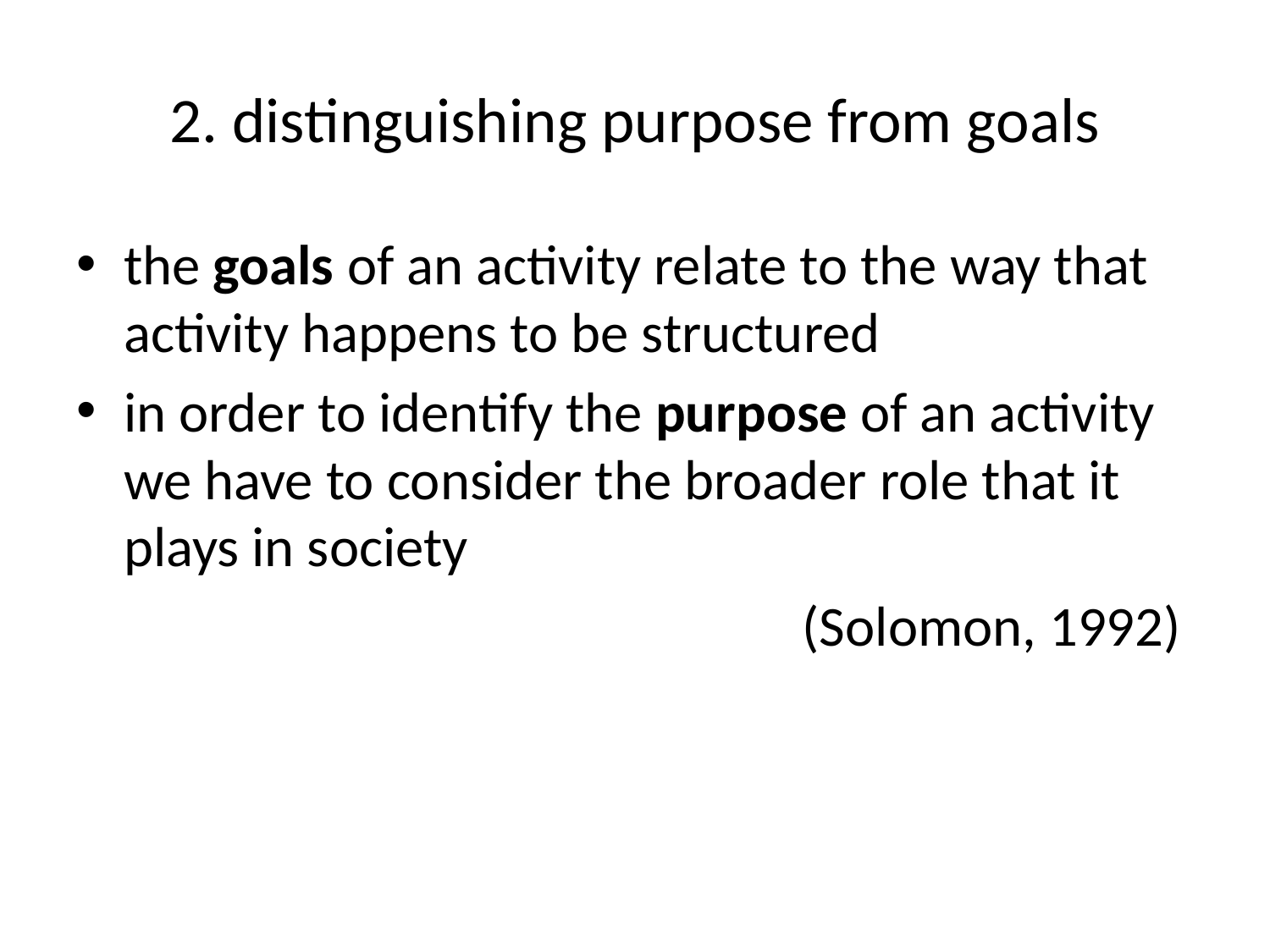

# 2. distinguishing purpose from goals
the goals of an activity relate to the way that activity happens to be structured
in order to identify the purpose of an activity we have to consider the broader role that it plays in society
(Solomon, 1992)